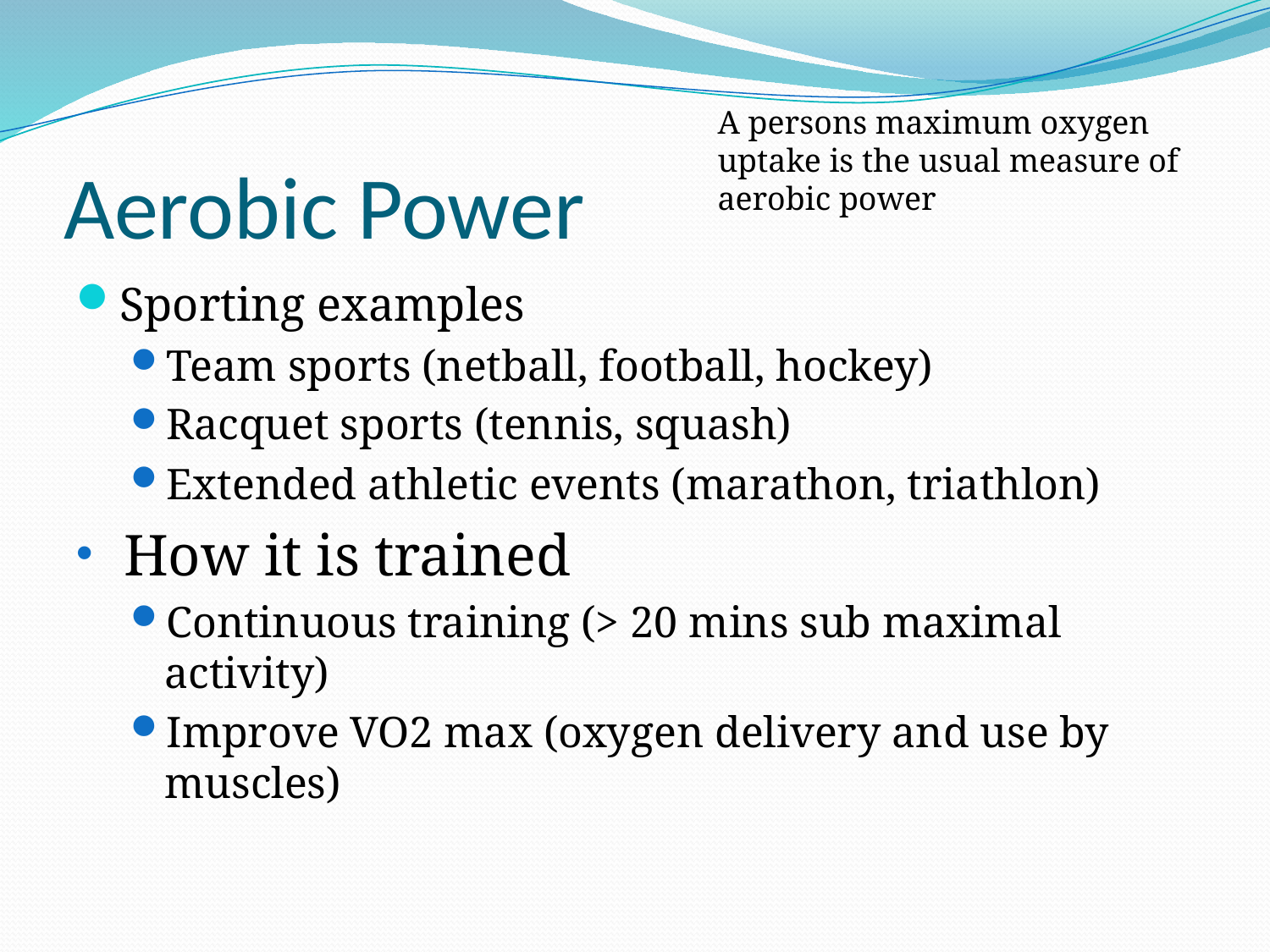

A persons maximum oxygen uptake is the usual measure of aerobic power
# Aerobic Power
Sporting examples
Team sports (netball, football, hockey)
Racquet sports (tennis, squash)
Extended athletic events (marathon, triathlon)
How it is trained
Continuous training (> 20 mins sub maximal activity)
Improve VO2 max (oxygen delivery and use by muscles)